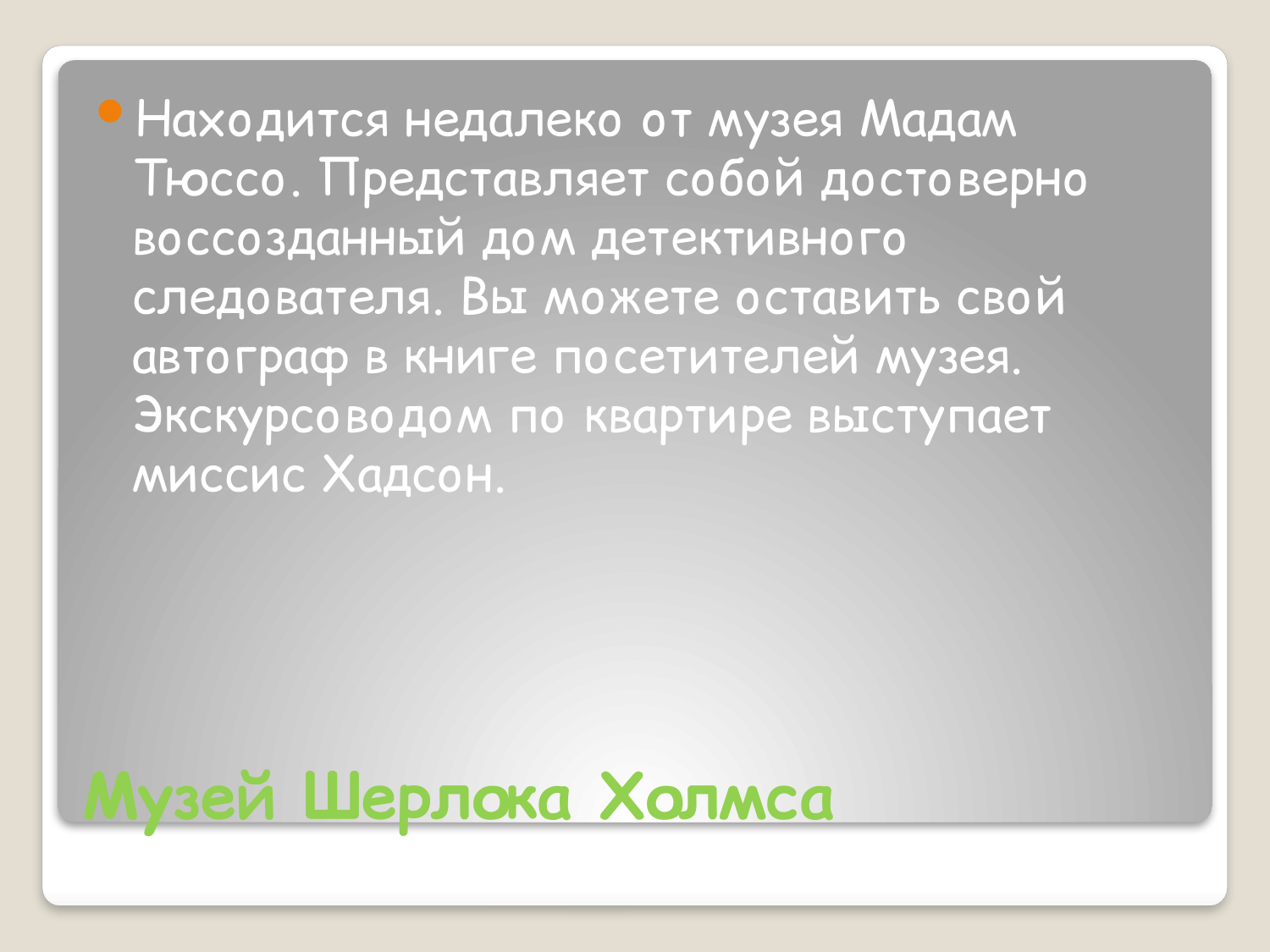

Находится недалеко от музея Мадам Тюссо. Представляет собой достоверно воссозданный дом детективного следователя. Вы можете оставить свой автограф в книге посетителей музея. Экскурсоводом по квартире выступает миссис Хадсон.
# Музей Шерлока Холмса